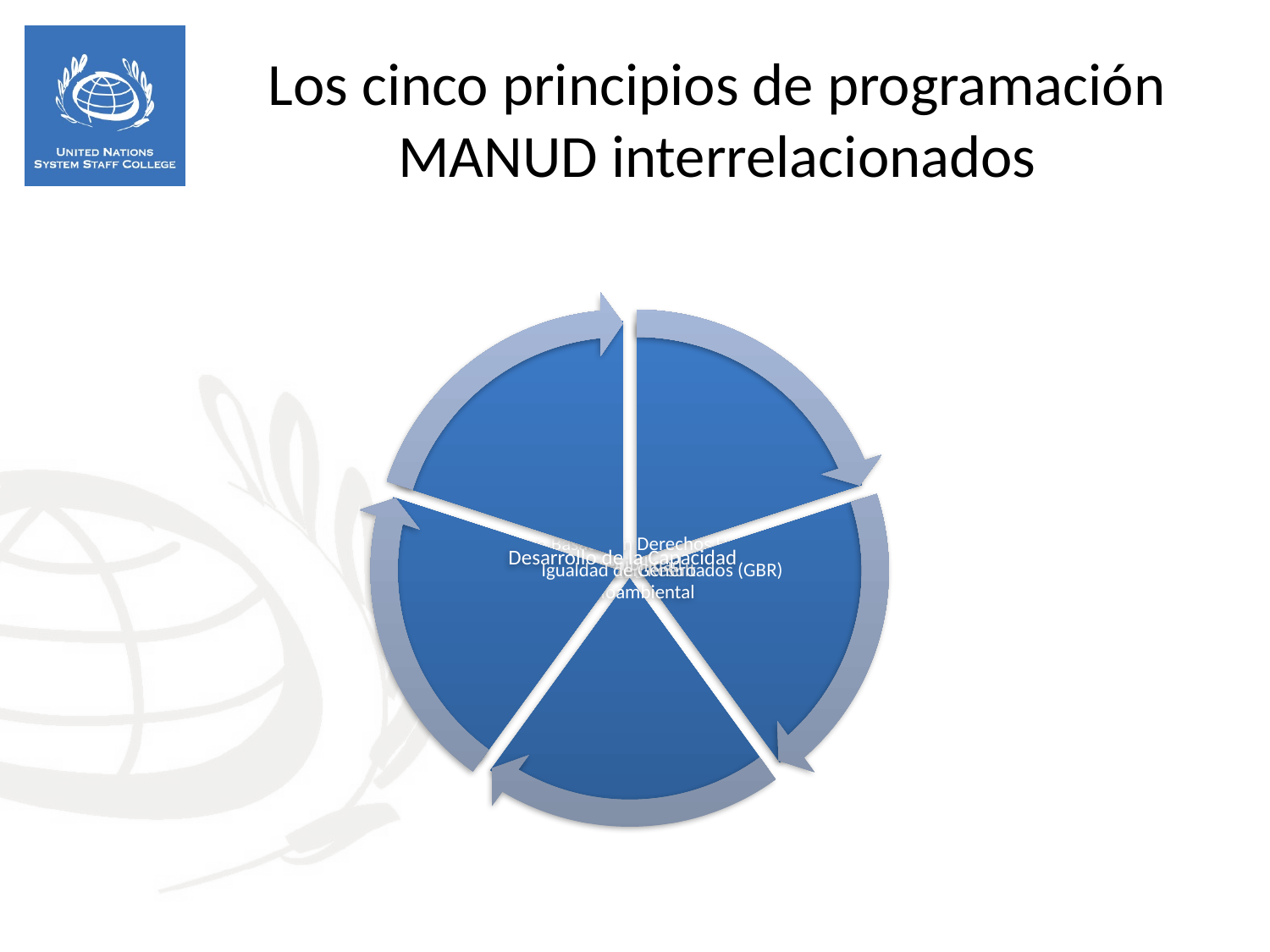

Los cinco principios de programación MANUD interrelacionados
Enfoque Basado en Derechos Humanos
(EBDH)
Gestión Basada en Resultados (GBR)
Sostenibilidad
Medioambiental
Igualdad de Género
Desarrollo de la Capacidad